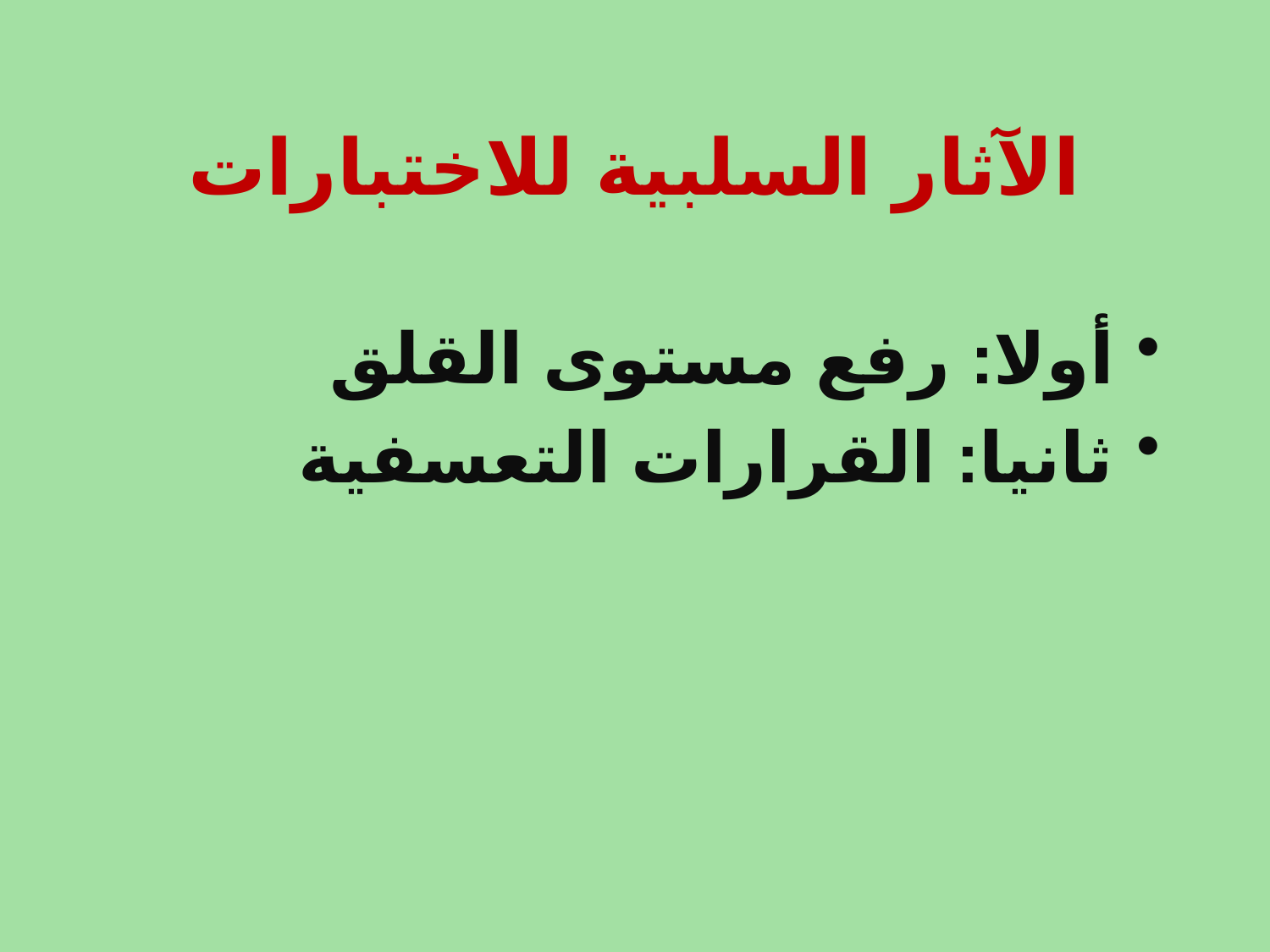

# الآثار السلبية للاختبارات
أولا: رفع مستوى القلق
ثانيا: القرارات التعسفية